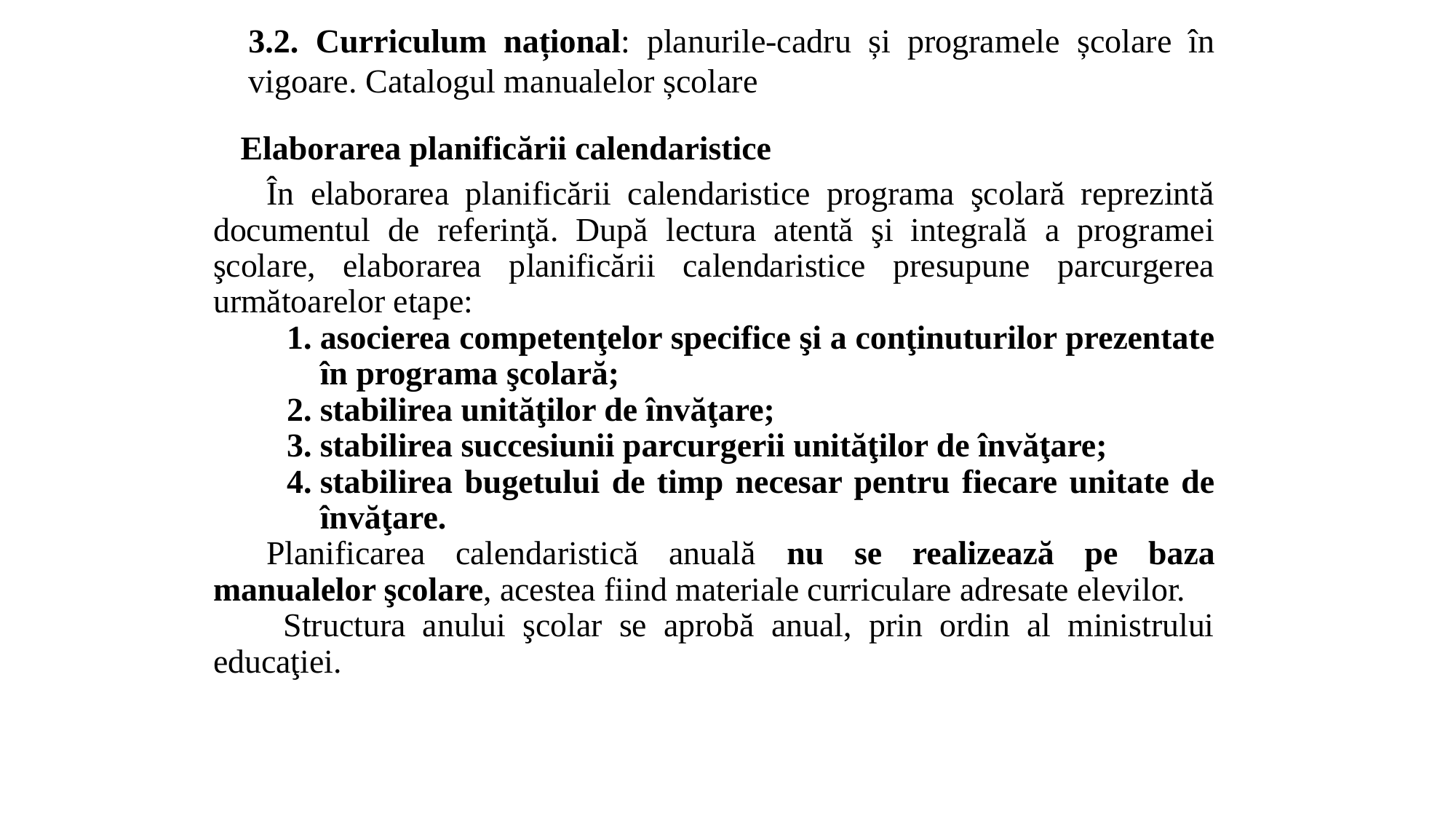

# 3.2. Curriculum național: planurile-cadru și programele școlare în vigoare. Catalogul manualelor școlare
Elaborarea planificării calendaristice
În elaborarea planificării calendaristice programa şcolară reprezintă documentul de referinţă. După lectura atentă şi integrală a programei şcolare, elaborarea planificării calendaristice presupune parcurgerea următoarelor etape:
asocierea competenţelor specifice şi a conţinuturilor prezentate în programa şcolară;
stabilirea unităţilor de învăţare;
stabilirea succesiunii parcurgerii unităţilor de învăţare;
stabilirea bugetului de timp necesar pentru fiecare unitate de învăţare.
Planificarea calendaristică anuală nu se realizează pe baza manualelor şcolare, acestea fiind materiale curriculare adresate elevilor.
 Structura anului şcolar se aprobă anual, prin ordin al ministrului educaţiei.